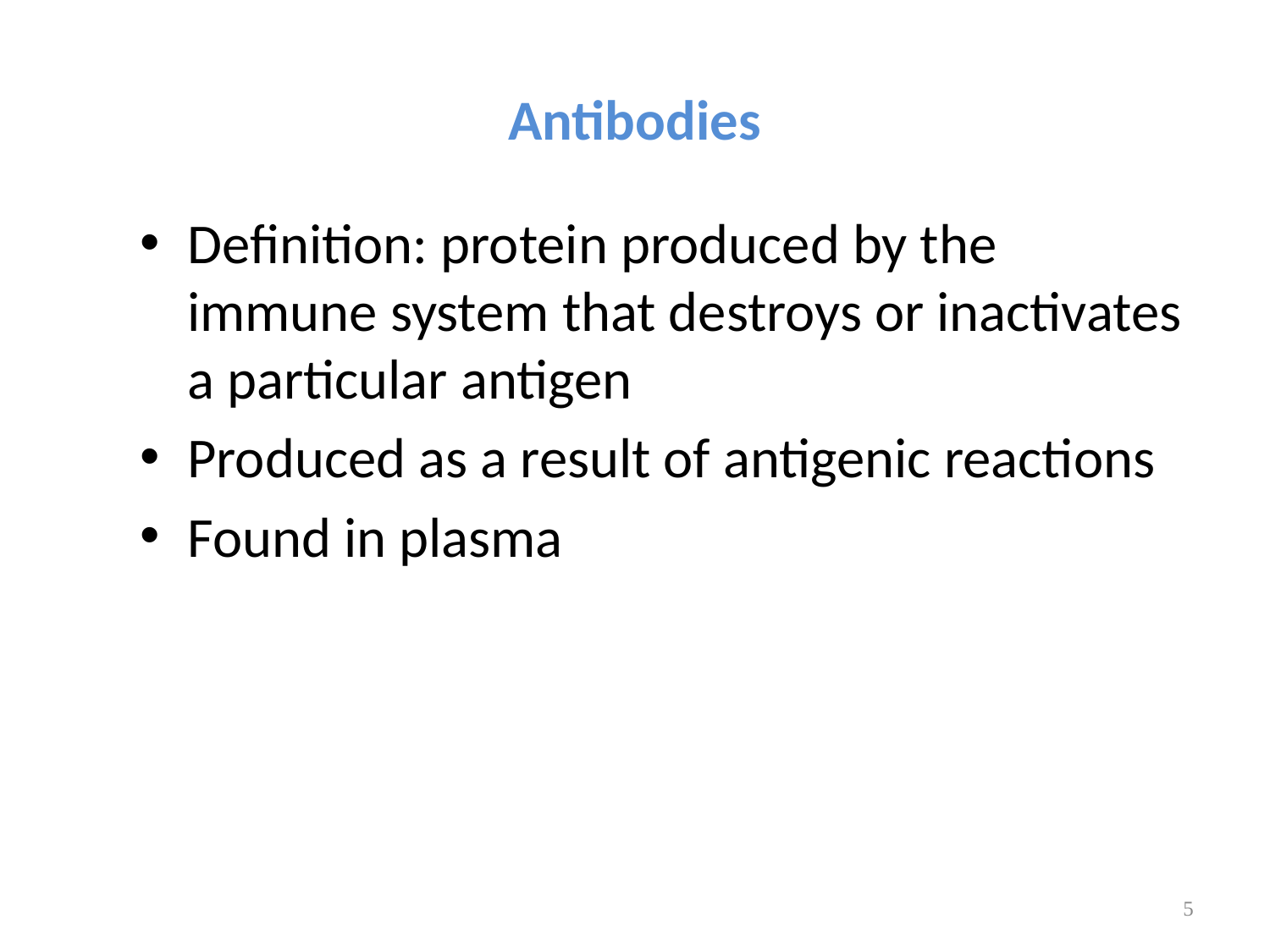

# Antibodies
Definition: protein produced by the immune system that destroys or inactivates a particular antigen
Produced as a result of antigenic reactions
Found in plasma
5